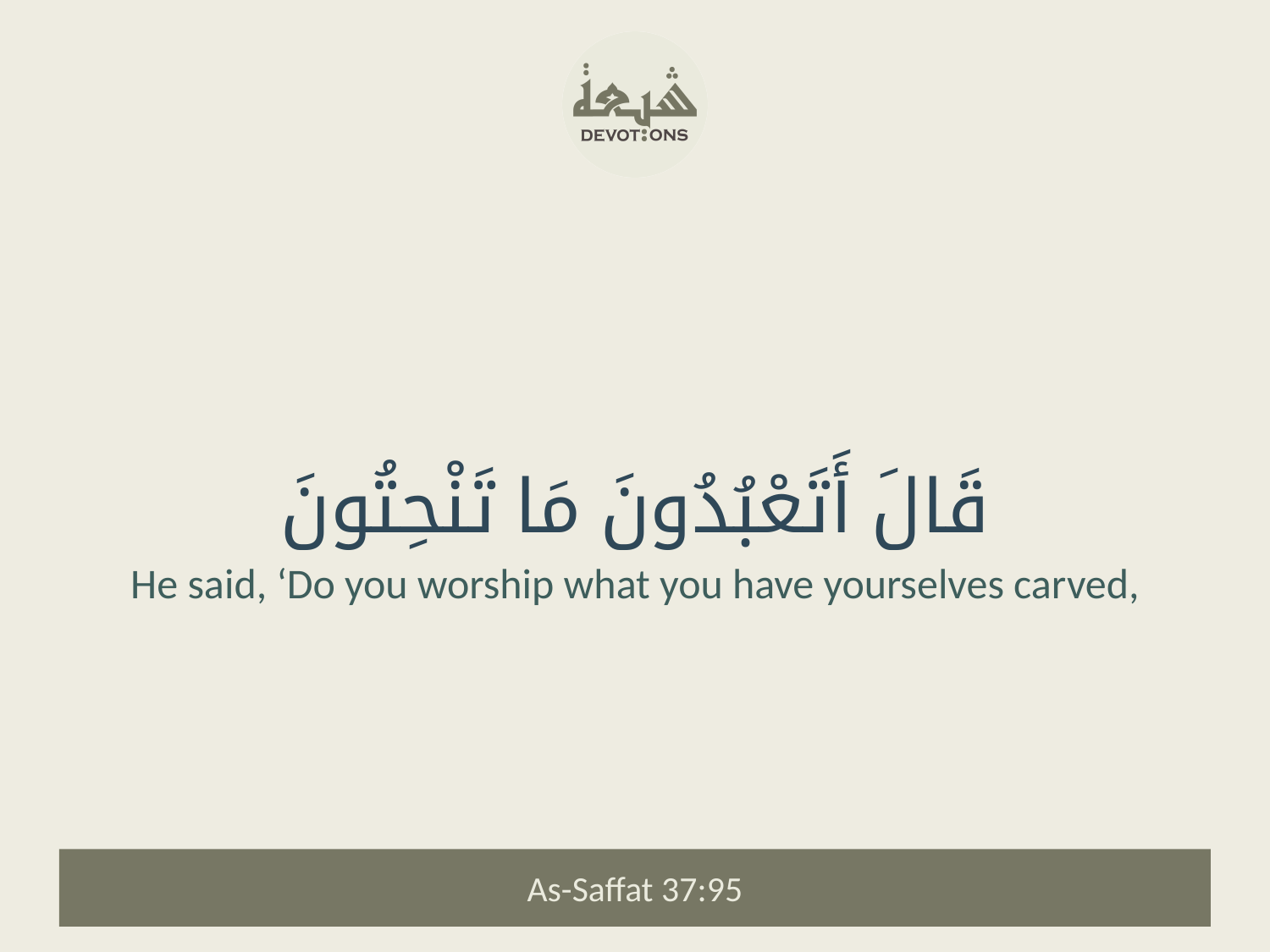

قَالَ أَتَعْبُدُونَ مَا تَنْحِتُونَ
He said, ‘Do you worship what you have yourselves carved,
As-Saffat 37:95